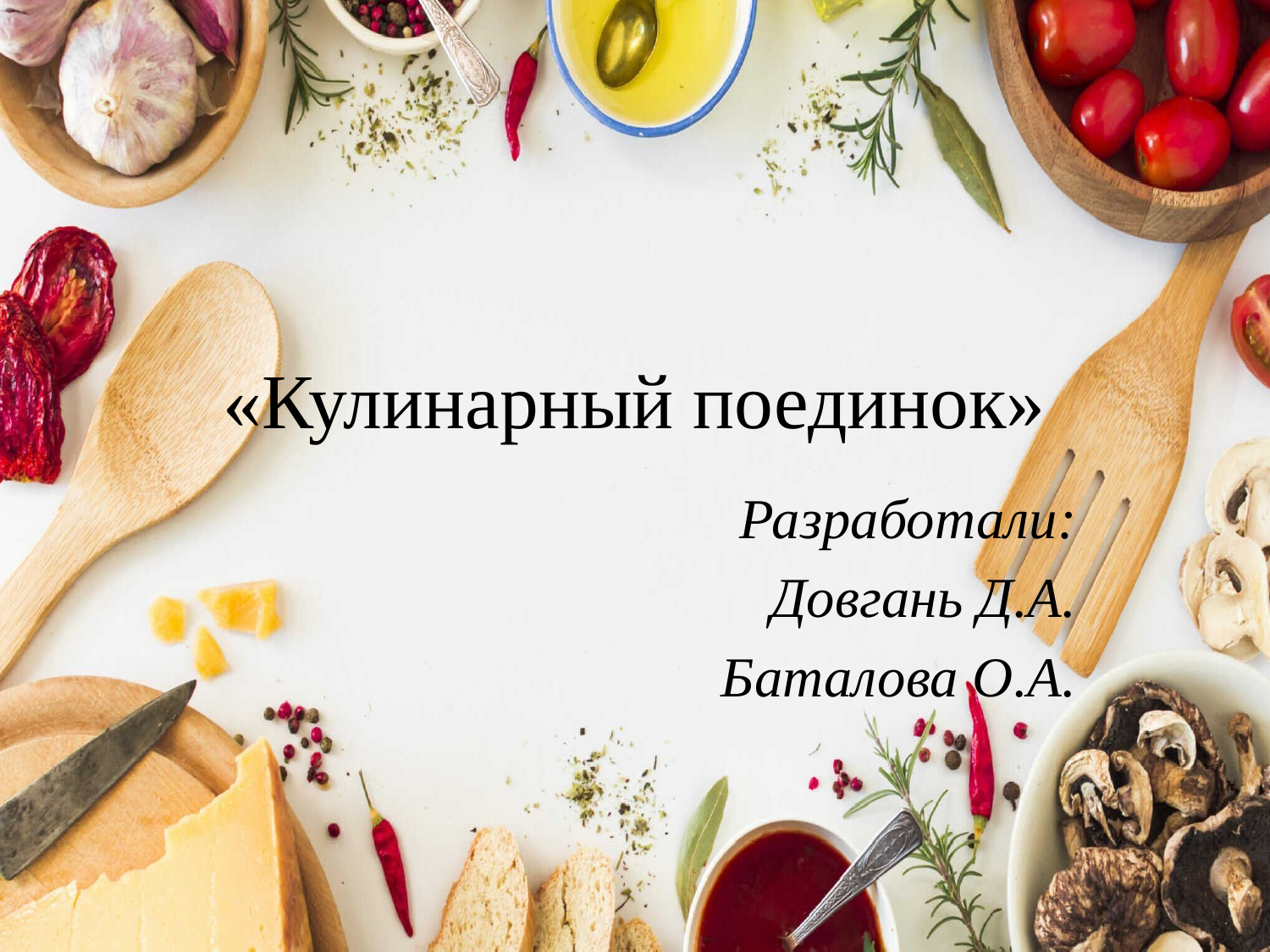

# «Кулинарный поединок»
Разработали:
Довгань Д.А.
Баталова О.А.